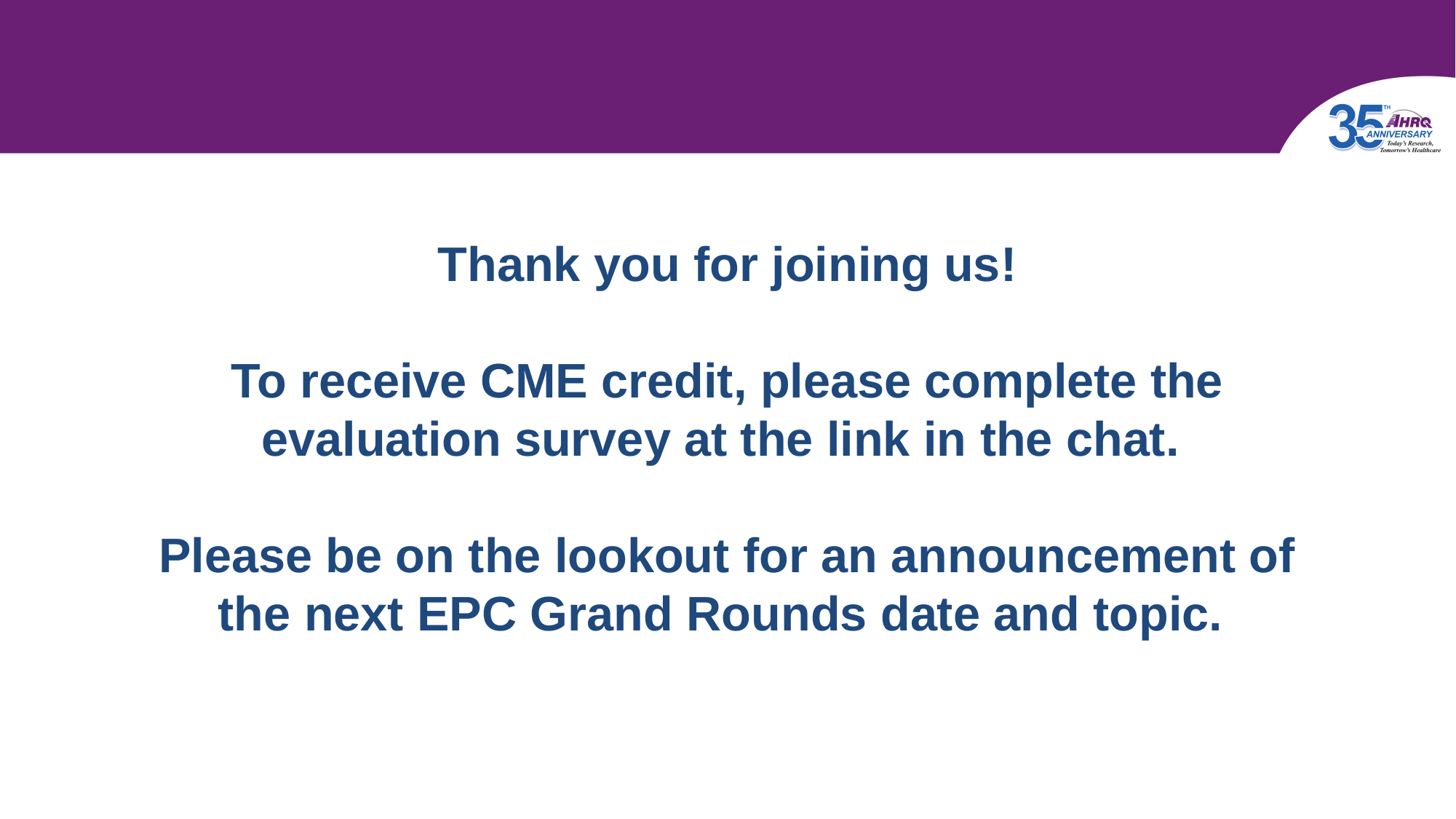

Thank you for joining us!

To receive CME credit, please complete the evaluation survey at the link in the chat.

Please be on the lookout for an announcement of the next EPC Grand Rounds date and topic.